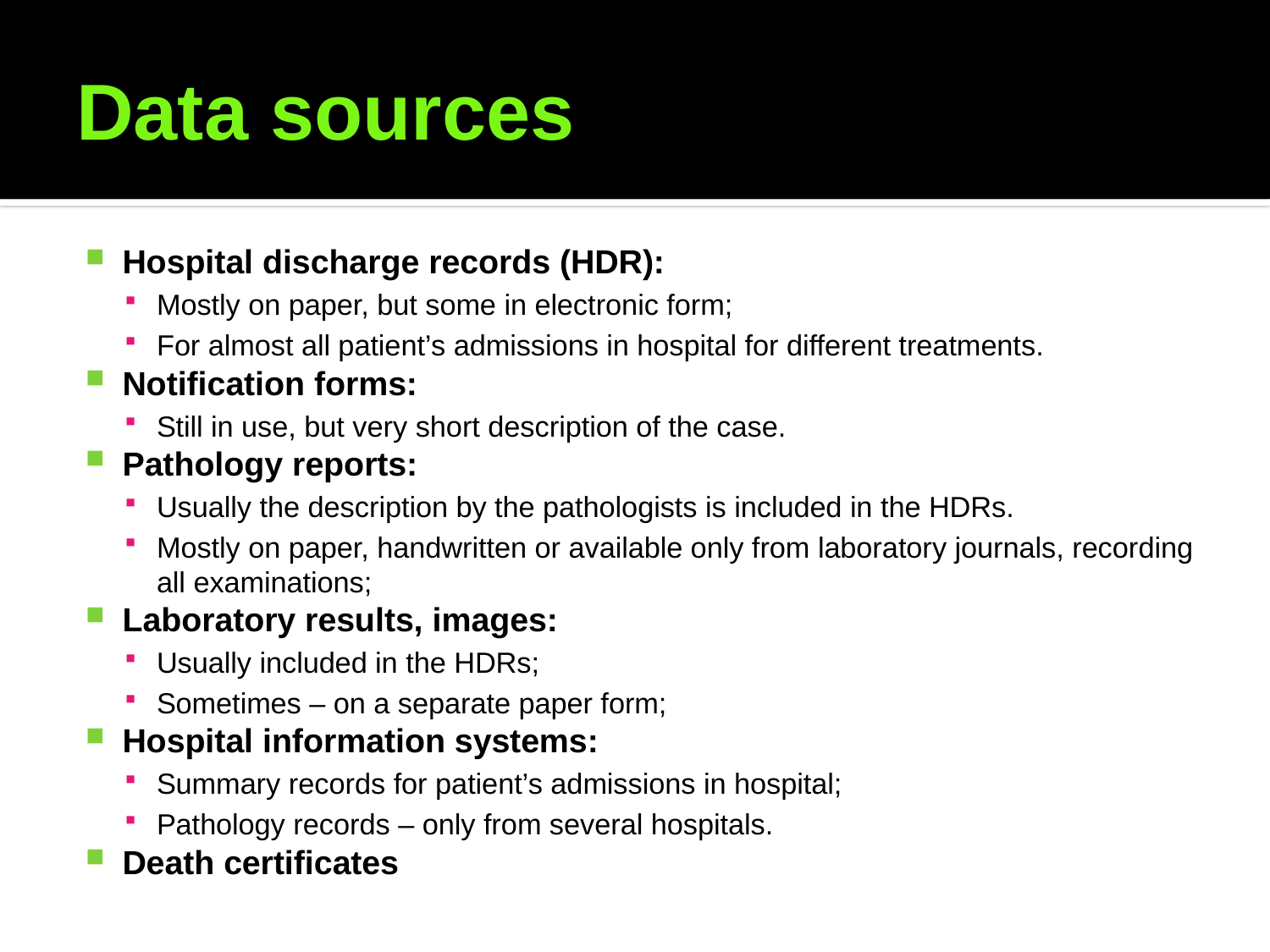

# Data sources
Hospital discharge records (HDR):
Mostly on paper, but some in electronic form;
For almost all patient’s admissions in hospital for different treatments.
Notification forms:
Still in use, but very short description of the case.
Pathology reports:
Usually the description by the pathologists is included in the HDRs.
Mostly on paper, handwritten or available only from laboratory journals, recording all examinations;
Laboratory results, images:
Usually included in the HDRs;
Sometimes – on a separate paper form;
Hospital information systems:
Summary records for patient’s admissions in hospital;
Pathology records – only from several hospitals.
Death certificates